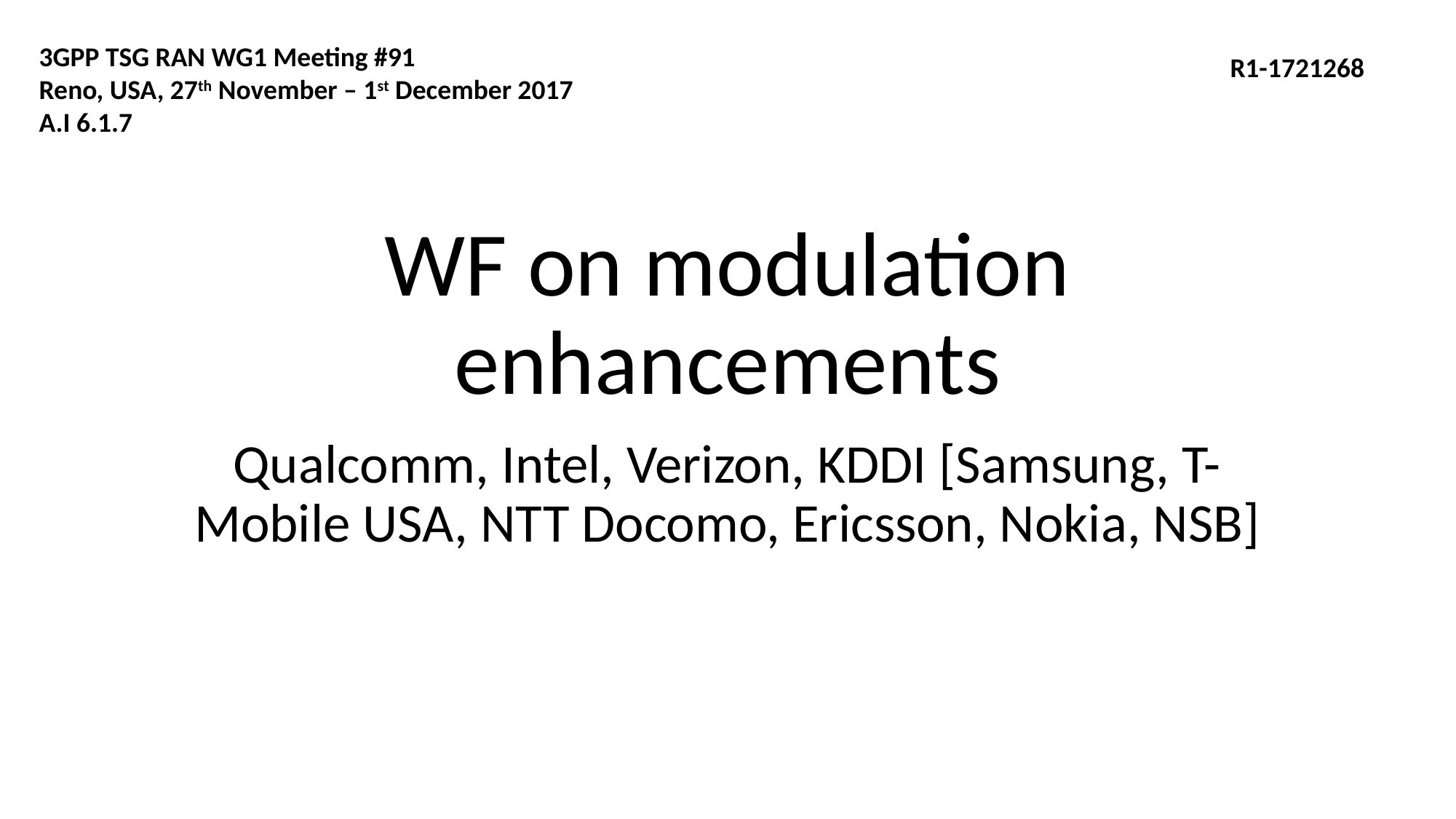

3GPP TSG RAN WG1 Meeting #91
Reno, USA, 27th November – 1st December 2017
A.I 6.1.7
R1-1721268
# WF on modulation enhancements
Qualcomm, Intel, Verizon, KDDI [Samsung, T-Mobile USA, NTT Docomo, Ericsson, Nokia, NSB]